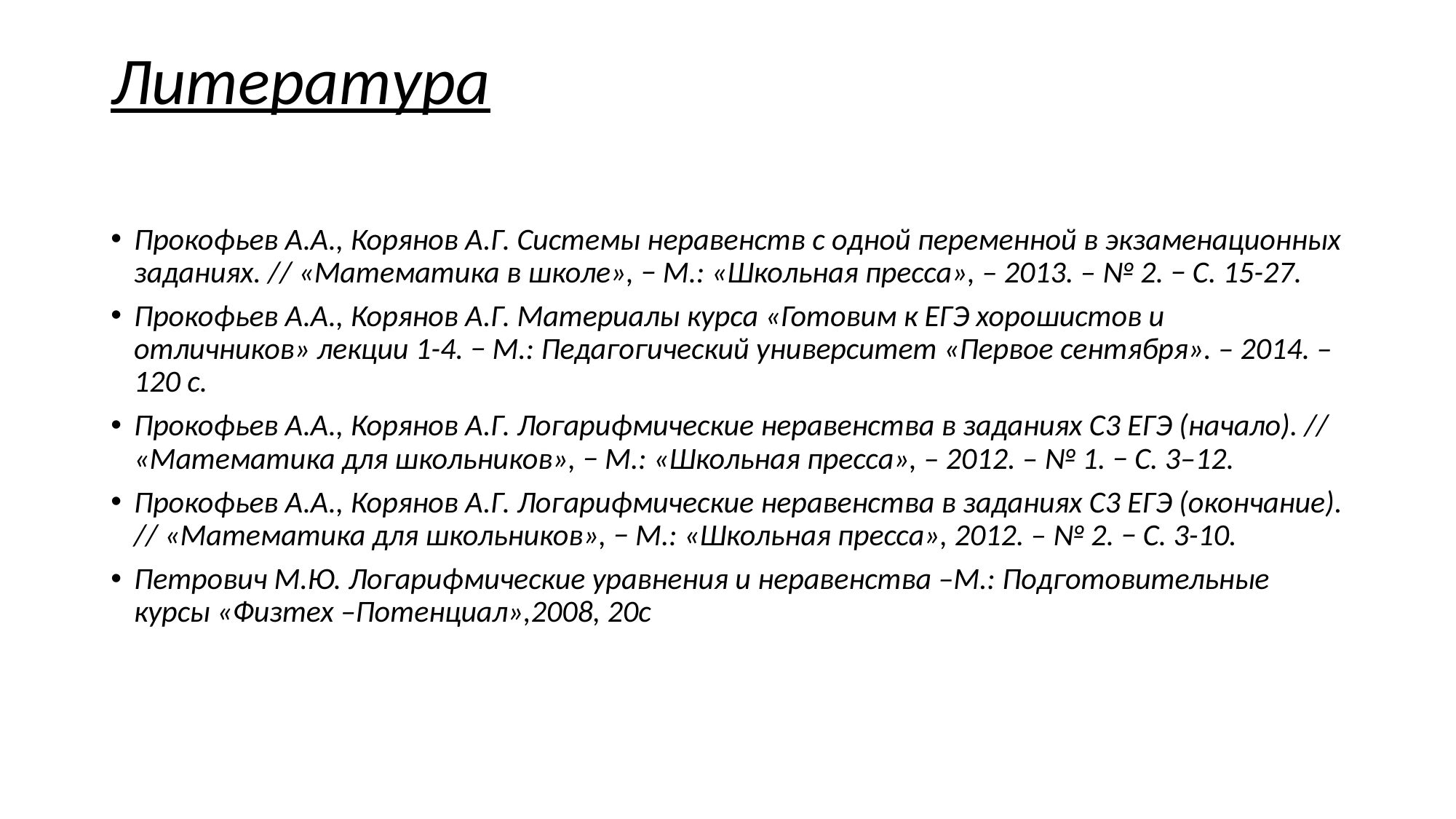

# Литература
Прокофьев А.А., Корянов А.Г. Системы неравенств с одной переменной в экзаменационных заданиях. // «Математика в школе», − М.: «Школьная пресса», – 2013. – № 2. − С. 15-27.
Прокофьев А.А., Корянов А.Г. Материалы курса «Готовим к ЕГЭ хорошистов и отличников» лекции 1-4. − М.: Педагогический университет «Первое сентября». – 2014. – 120 с.
Прокофьев А.А., Корянов А.Г. Логарифмические неравенства в заданиях С3 ЕГЭ (начало). // «Математика для школьников», − М.: «Школьная пресса», – 2012. – № 1. − С. 3–12.
Прокофьев А.А., Корянов А.Г. Логарифмические неравенства в заданиях С3 ЕГЭ (окончание). // «Математика для школьников», − М.: «Школьная пресса», 2012. – № 2. − С. 3-10.
Петрович М.Ю. Логарифмические уравнения и неравенства –М.: Подготовительные курсы «Физтех –Потенциал»,2008, 20с